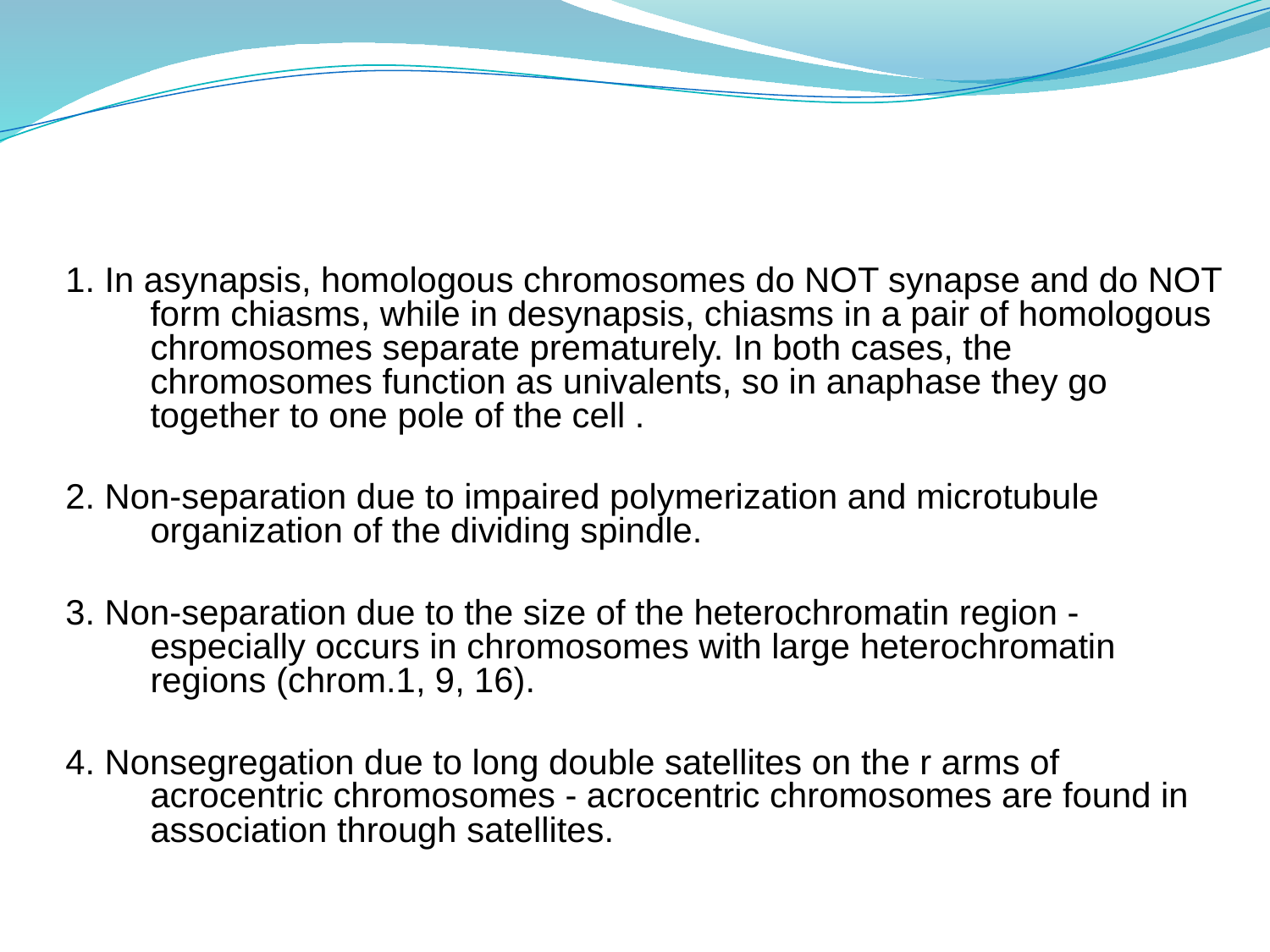

1. In asynapsis, homologous chromosomes do NOT synapse and do NOT form chiasms, while in desynapsis, chiasms in a pair of homologous chromosomes separate prematurely. In both cases, the chromosomes function as univalents, so in anaphase they go together to one pole of the cell .

2. Non-separation due to impaired polymerization and microtubule organization of the dividing spindle.

3. Non-separation due to the size of the heterochromatin region - especially occurs in chromosomes with large heterochromatin regions (chrom.1, 9, 16).

4. Nonsegregation due to long double satellites on the r arms of acrocentric chromosomes - acrocentric chromosomes are found in association through satellites.